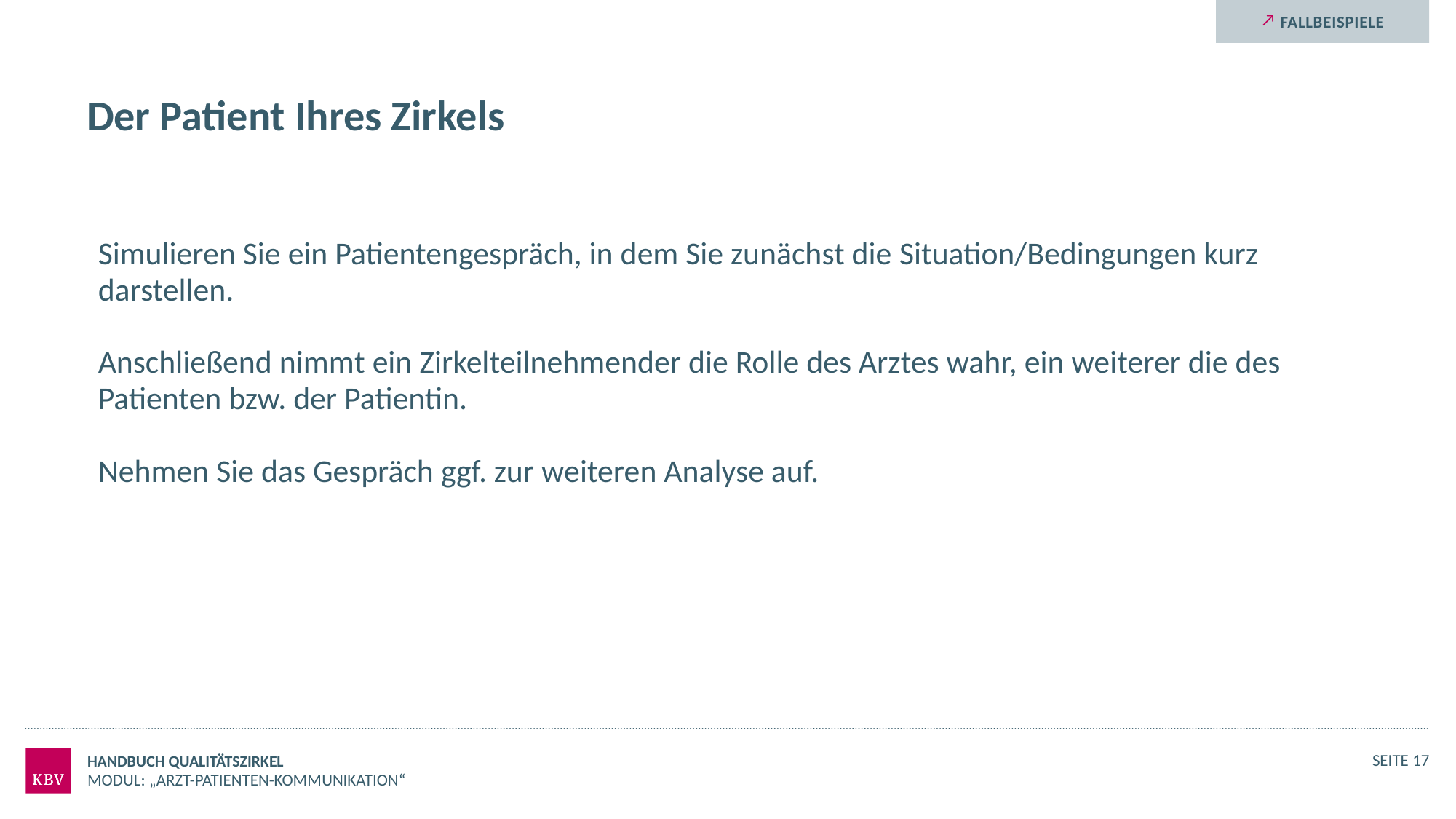

# Der Patient Ihres Zirkels
Simulieren Sie ein Patientengespräch, in dem Sie zunächst die Situation/Bedingungen kurz darstellen.
Anschließend nimmt ein Zirkelteilnehmender die Rolle des Arztes wahr, ein weiterer die des Patienten bzw. der Patientin.
Nehmen Sie das Gespräch ggf. zur weiteren Analyse auf.
Handbuch Qualitätszirkel
Seite 17
Modul: „Arzt-Patienten-Kommunikation“